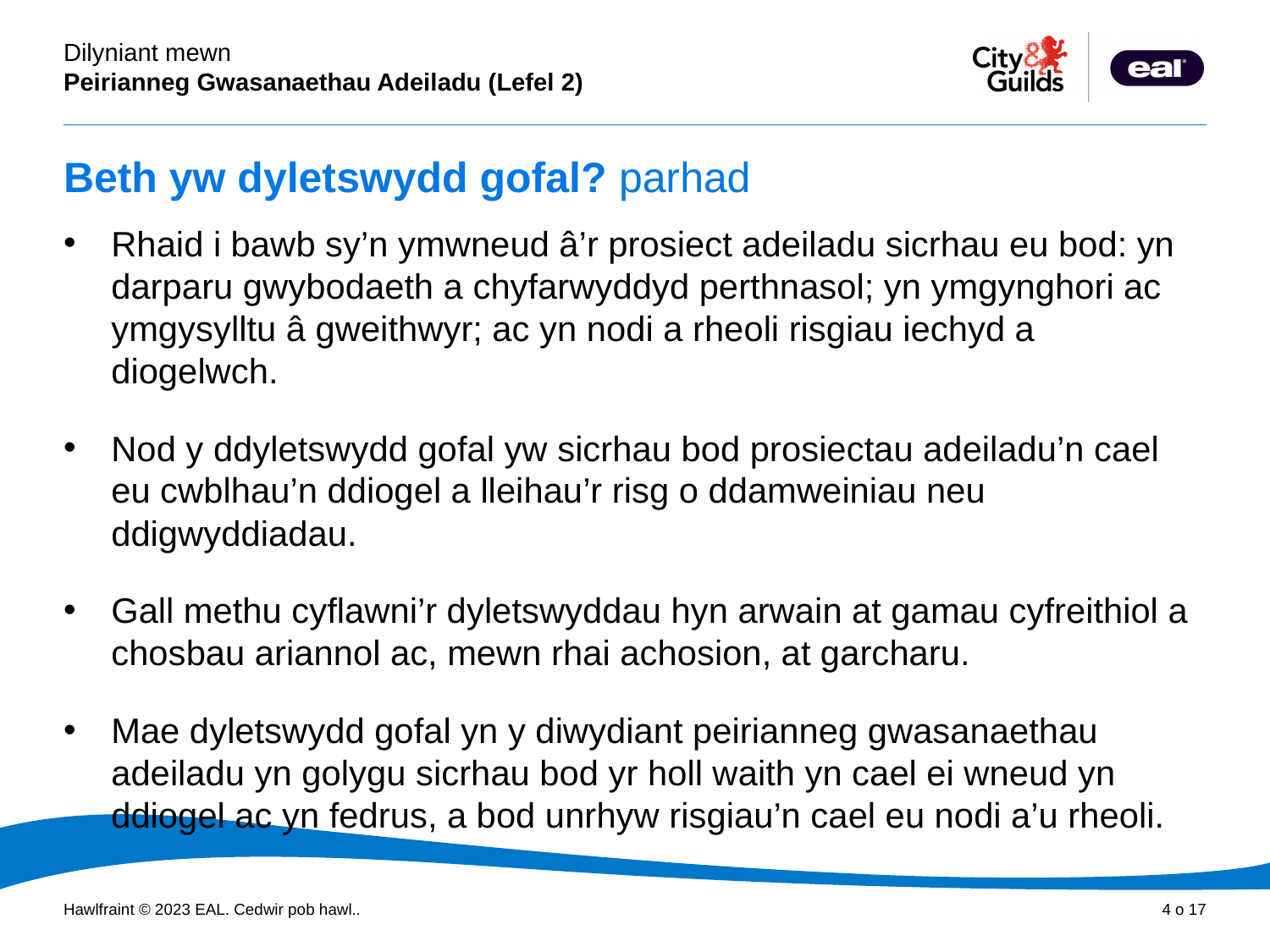

# Beth yw dyletswydd gofal? parhad
Rhaid i bawb sy’n ymwneud â’r prosiect adeiladu sicrhau eu bod: yn darparu gwybodaeth a chyfarwyddyd perthnasol; yn ymgynghori ac ymgysylltu â gweithwyr; ac yn nodi a rheoli risgiau iechyd a diogelwch.
Nod y ddyletswydd gofal yw sicrhau bod prosiectau adeiladu’n cael eu cwblhau’n ddiogel a lleihau’r risg o ddamweiniau neu ddigwyddiadau.
Gall methu cyflawni’r dyletswyddau hyn arwain at gamau cyfreithiol a chosbau ariannol ac, mewn rhai achosion, at garcharu.
Mae dyletswydd gofal yn y diwydiant peirianneg gwasanaethau adeiladu yn golygu sicrhau bod yr holl waith yn cael ei wneud yn ddiogel ac yn fedrus, a bod unrhyw risgiau’n cael eu nodi a’u rheoli.